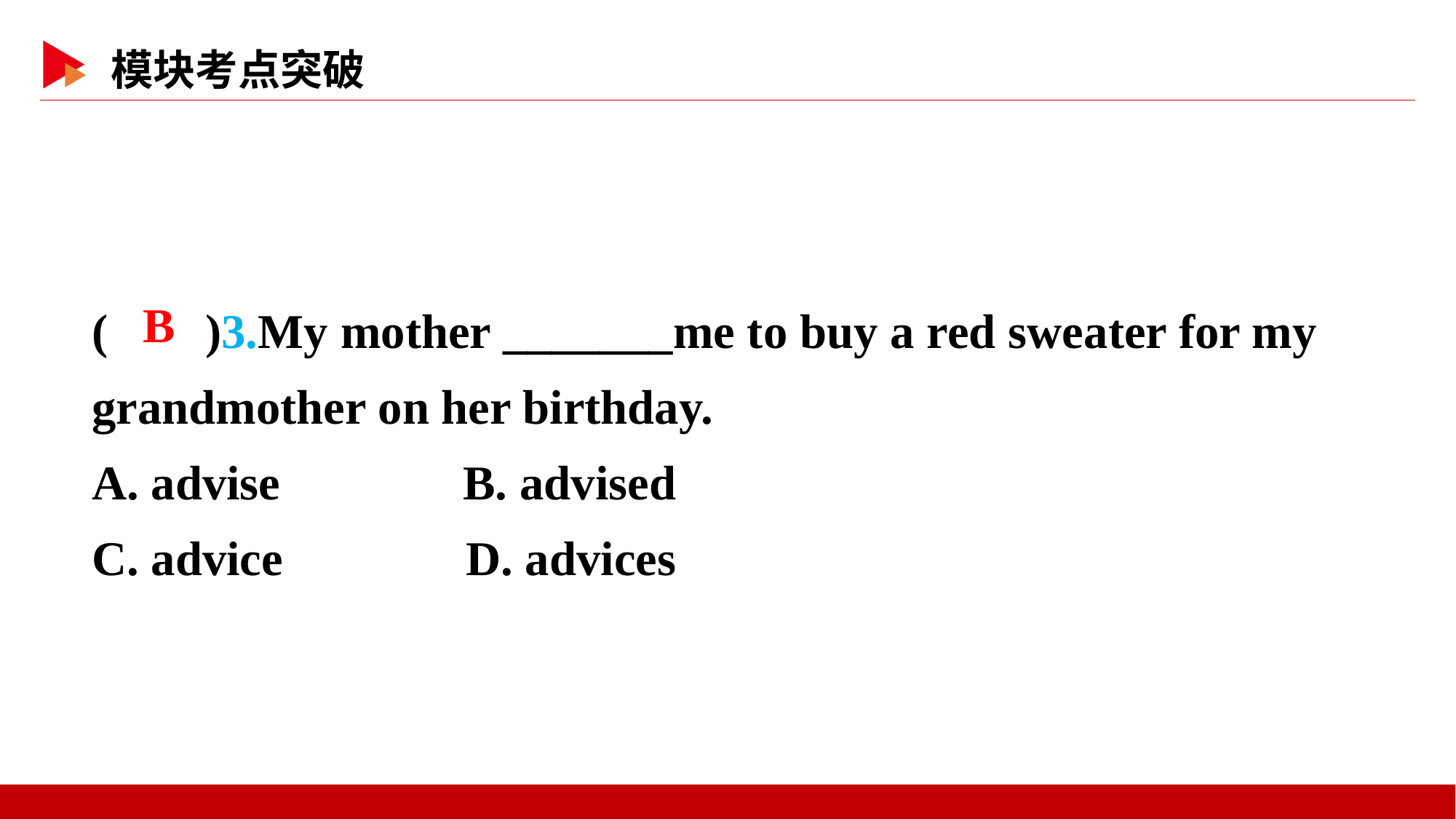

(        )3.My mother _______me to buy a red sweater for my grandmother on her birthday.
A. advise               B. advised
C. advice               D. advices
   B